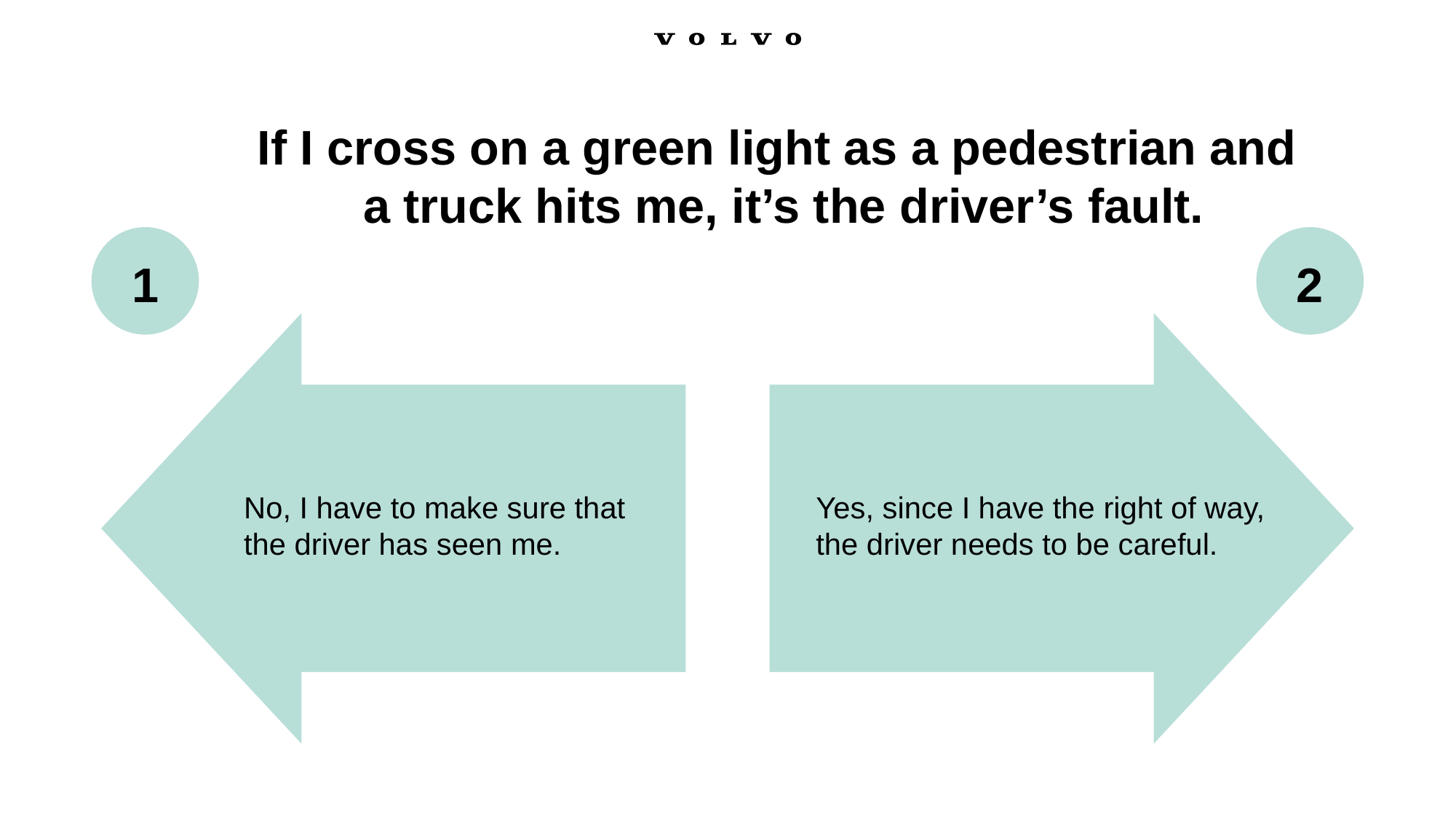

If I cross on a green light as a pedestrian and
a truck hits me, it’s the driver’s fault.
1
2

No, I have to make sure that the driver has seen me.
Yes, since I have the right of way, the driver needs to be careful.